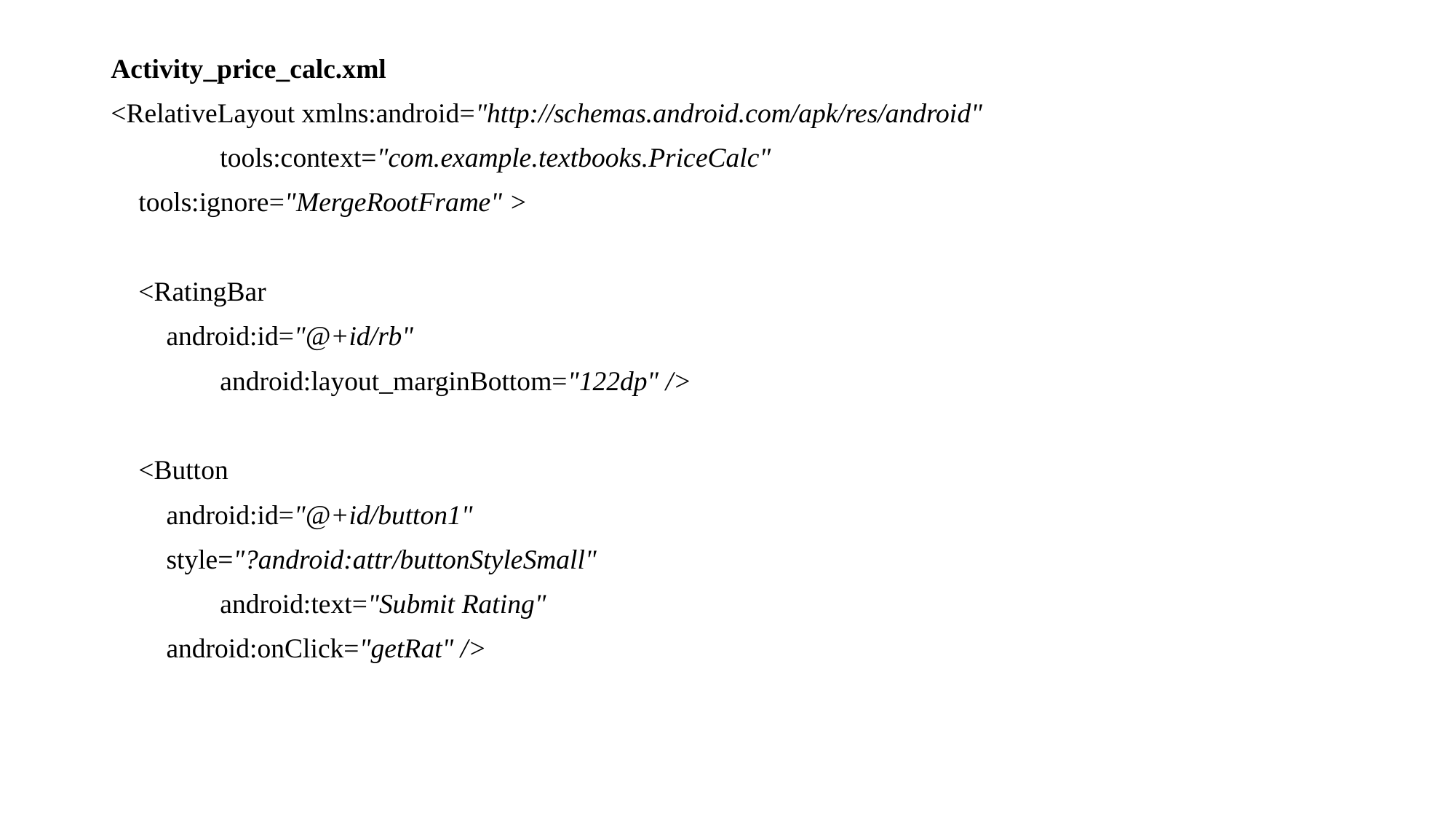

Activity_price_calc.xml
<RelativeLayout xmlns:android="http://schemas.android.com/apk/res/android"
	tools:context="com.example.textbooks.PriceCalc"
    tools:ignore="MergeRootFrame" >

    <RatingBar
        android:id="@+id/rb"
	android:layout_marginBottom="122dp" />

    <Button
        android:id="@+id/button1"
        style="?android:attr/buttonStyleSmall"
	android:text="Submit Rating"
        android:onClick="getRat" />